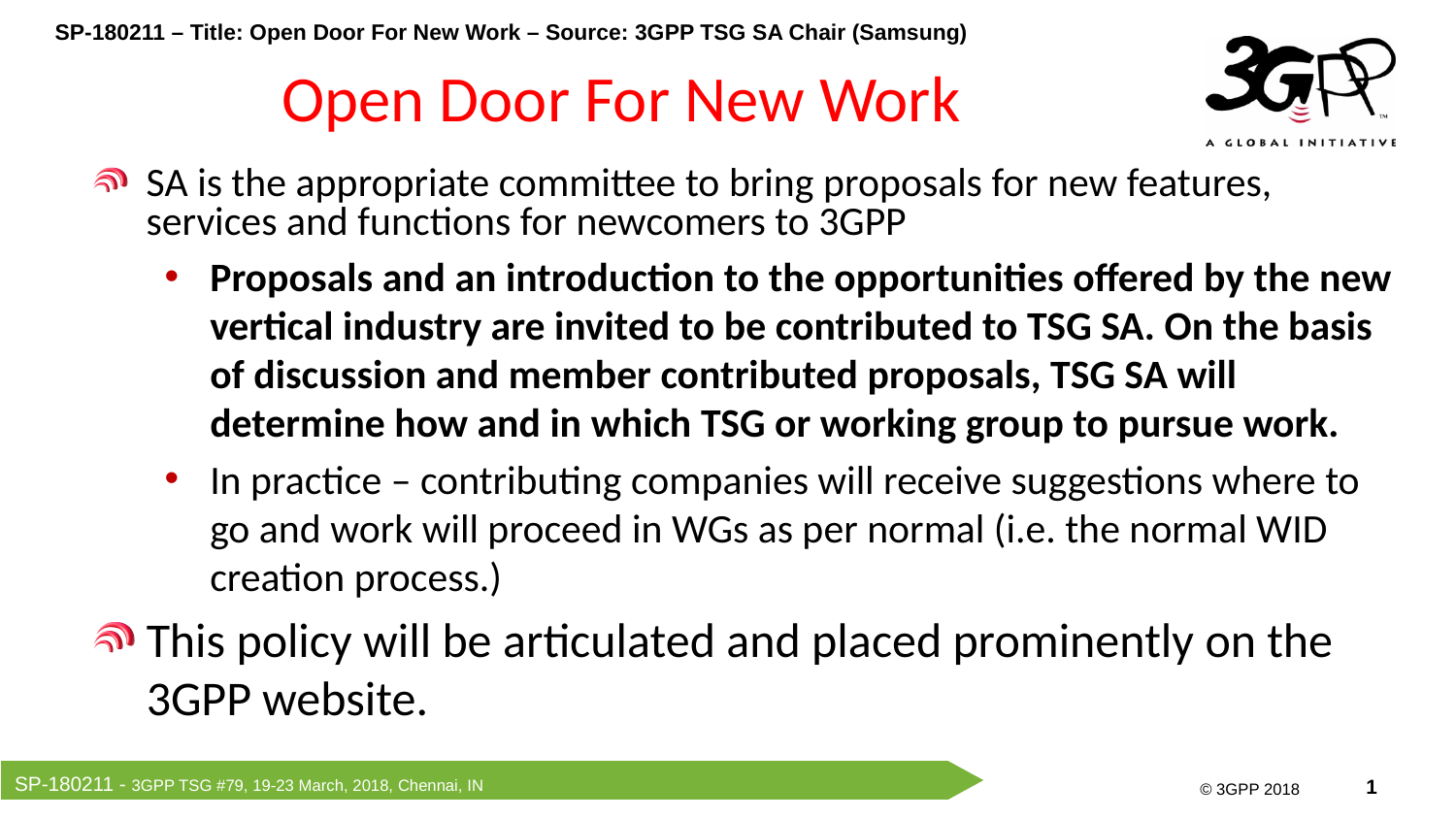

SP-180211 – Title: Open Door For New Work – Source: 3GPP TSG SA Chair (Samsung)
# Open Door For New Work
SA is the appropriate committee to bring proposals for new features, services and functions for newcomers to 3GPP
Proposals and an introduction to the opportunities offered by the new vertical industry are invited to be contributed to TSG SA. On the basis of discussion and member contributed proposals, TSG SA will determine how and in which TSG or working group to pursue work.
In practice – contributing companies will receive suggestions where to go and work will proceed in WGs as per normal (i.e. the normal WID creation process.)
This policy will be articulated and placed prominently on the 3GPP website.